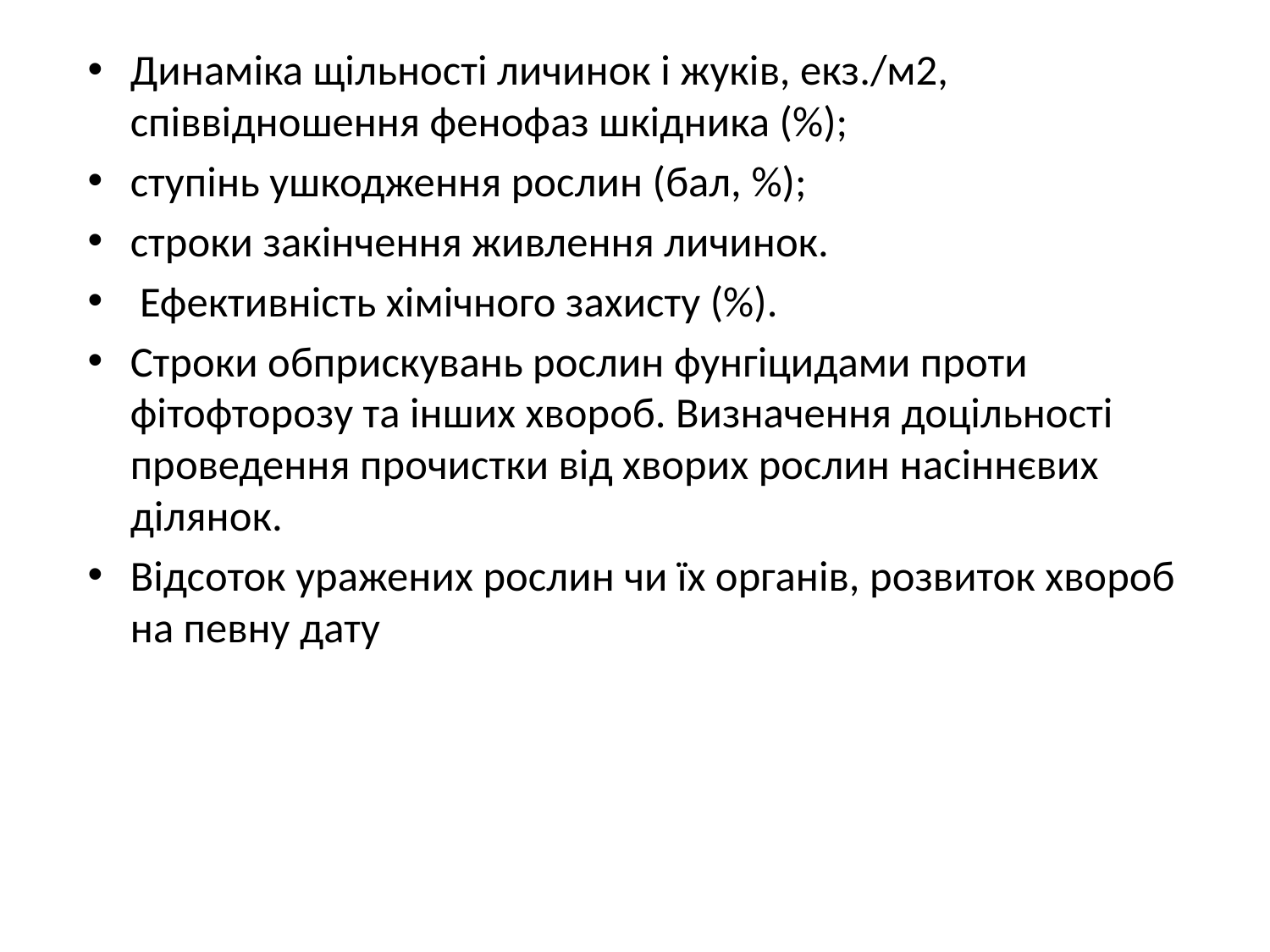

Динаміка щільності личинок і жуків, екз./м2, співвідношення фенофаз шкідника (%);
ступінь ушкодження рослин (бал, %);
строки закінчення живлення личинок.
 Ефективність хімічного захисту (%).
Строки обприскувань рослин фунгіцидами проти фітофторозу та інших хвороб. Визначення доцільності проведення прочистки від хворих рослин насіннєвих ділянок.
Відсоток уражених рослин чи їх органів, розвиток хвороб на певну дату